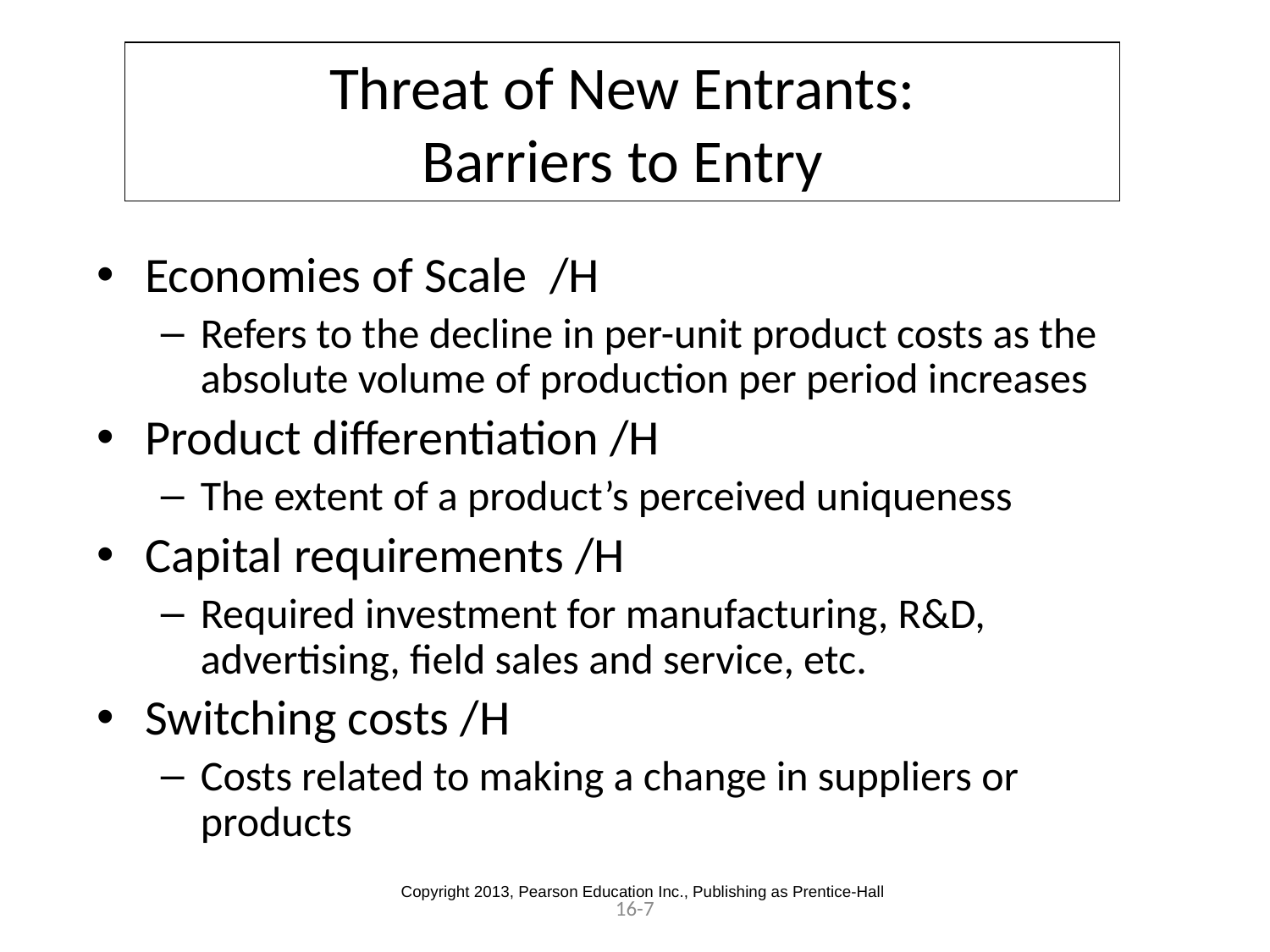

# Threat of New Entrants: Barriers to Entry
Economies of Scale  /H
Refers to the decline in per-unit product costs as the absolute volume of production per period increases
Product differentiation /H
The extent of a product’s perceived uniqueness
Capital requirements /H
Required investment for manufacturing, R&D, advertising, field sales and service, etc.
Switching costs /H
Costs related to making a change in suppliers or products
Copyright 2013, Pearson Education Inc., Publishing as Prentice-Hall

16-7